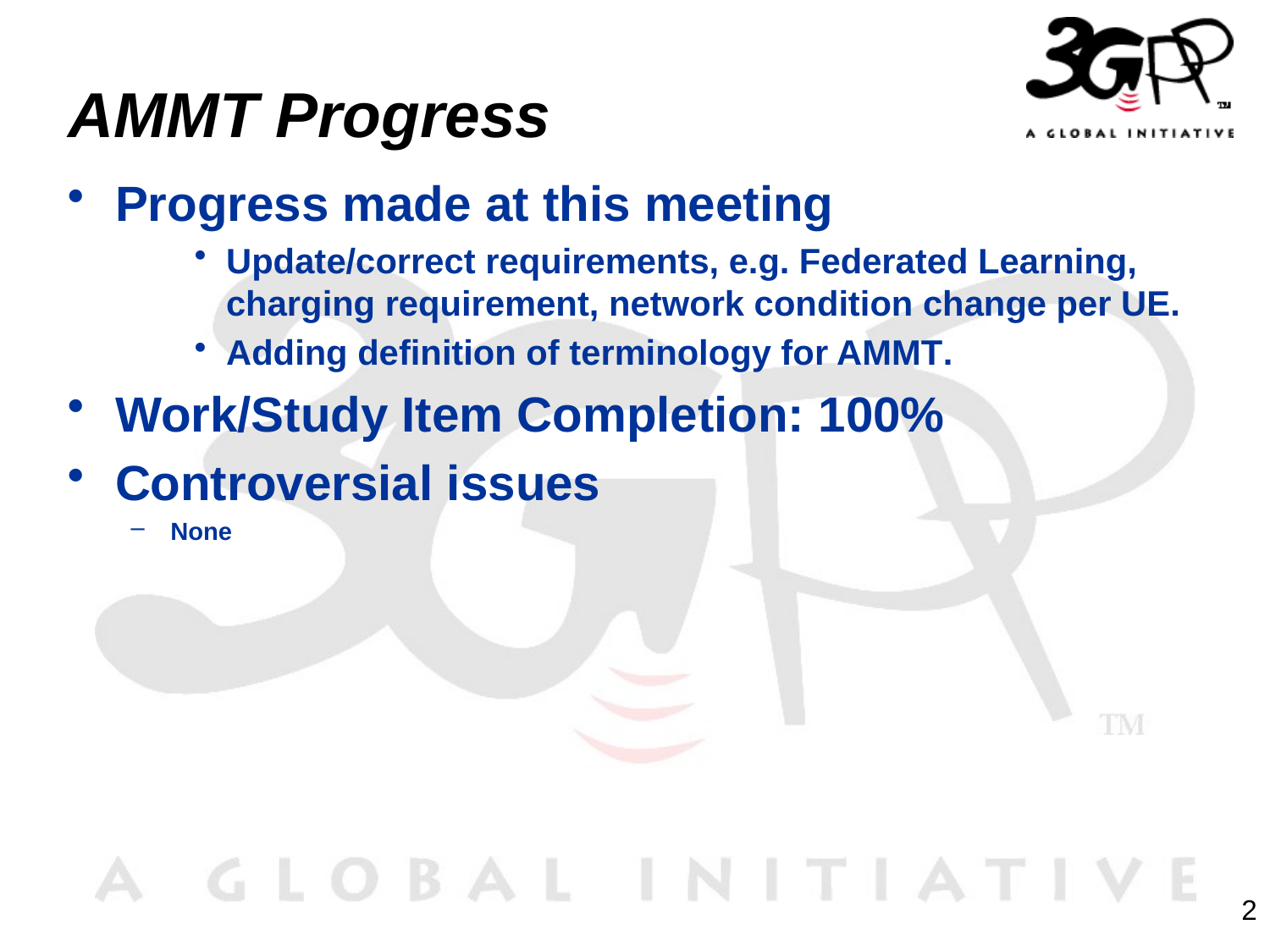

# AMMT Progress
Progress made at this meeting
Update/correct requirements, e.g. Federated Learning, charging requirement, network condition change per UE.
Adding definition of terminology for AMMT.
Work/Study Item Completion: 100%
Controversial issues
None
2